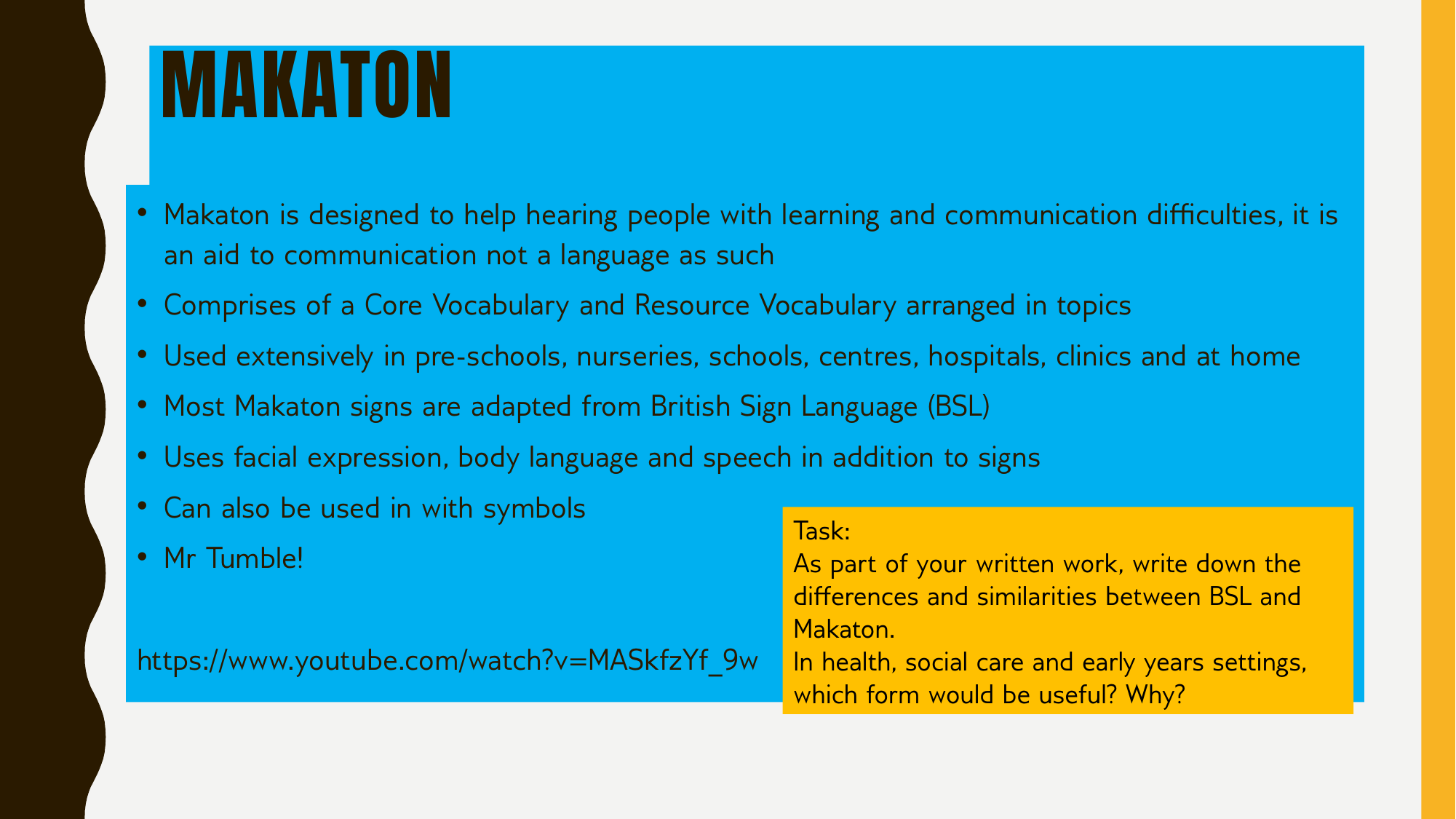

# makaton
Makaton is designed to help hearing people with learning and communication difficulties, it is an aid to communication not a language as such
Comprises of a Core Vocabulary and Resource Vocabulary arranged in topics
Used extensively in pre-schools, nurseries, schools, centres, hospitals, clinics and at home
Most Makaton signs are adapted from British Sign Language (BSL)
Uses facial expression, body language and speech in addition to signs
Can also be used in with symbols
Mr Tumble!

https://www.youtube.com/watch?v=MASkfzYf_9w
Task:
As part of your written work, write down the differences and similarities between BSL and Makaton.
In health, social care and early years settings, which form would be useful? Why?